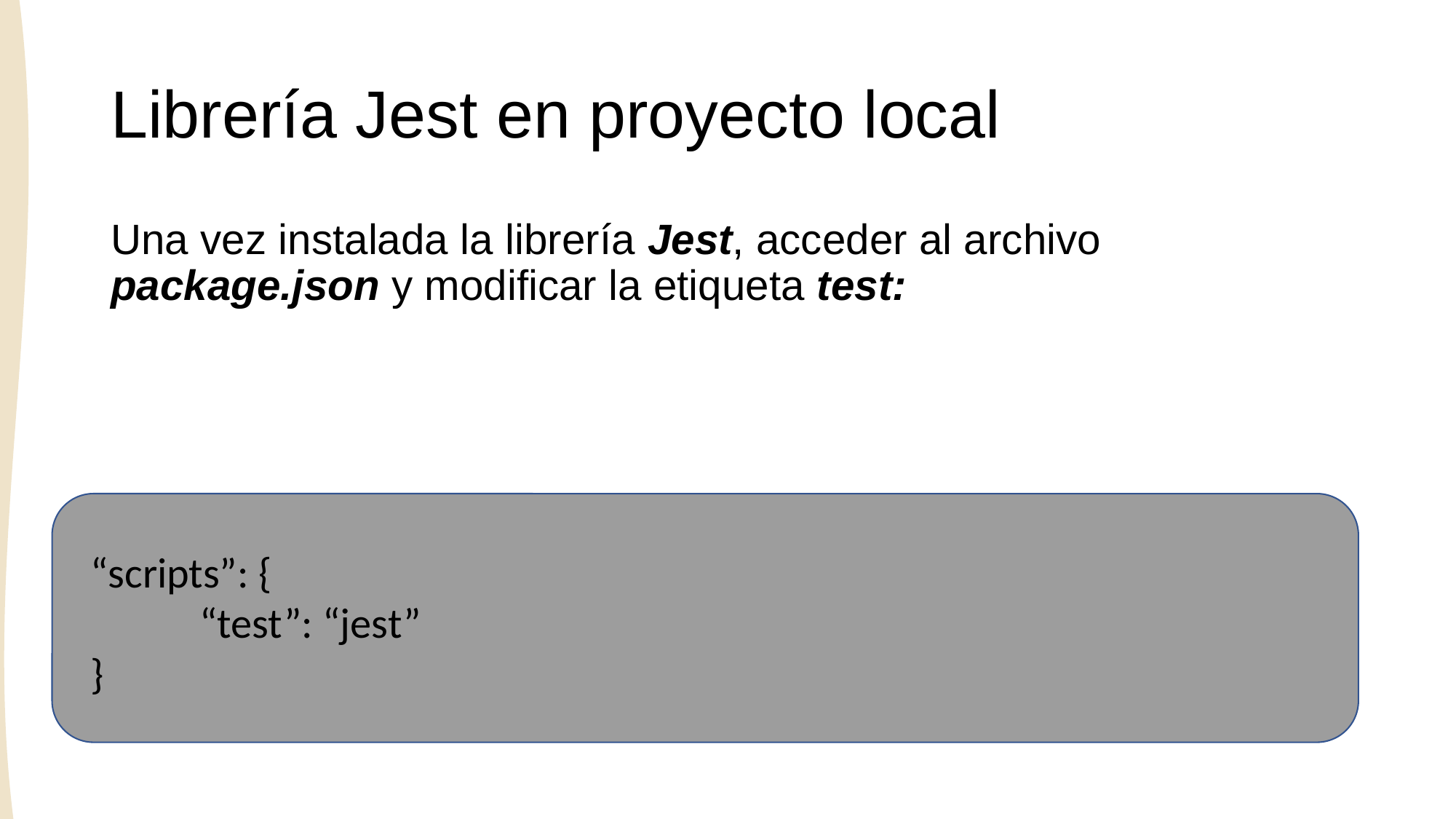

# Librería Jest en proyecto local
Una vez instalada la librería Jest, acceder al archivo package.json y modificar la etiqueta test:

“scripts”: {
	“test”: “jest”
}